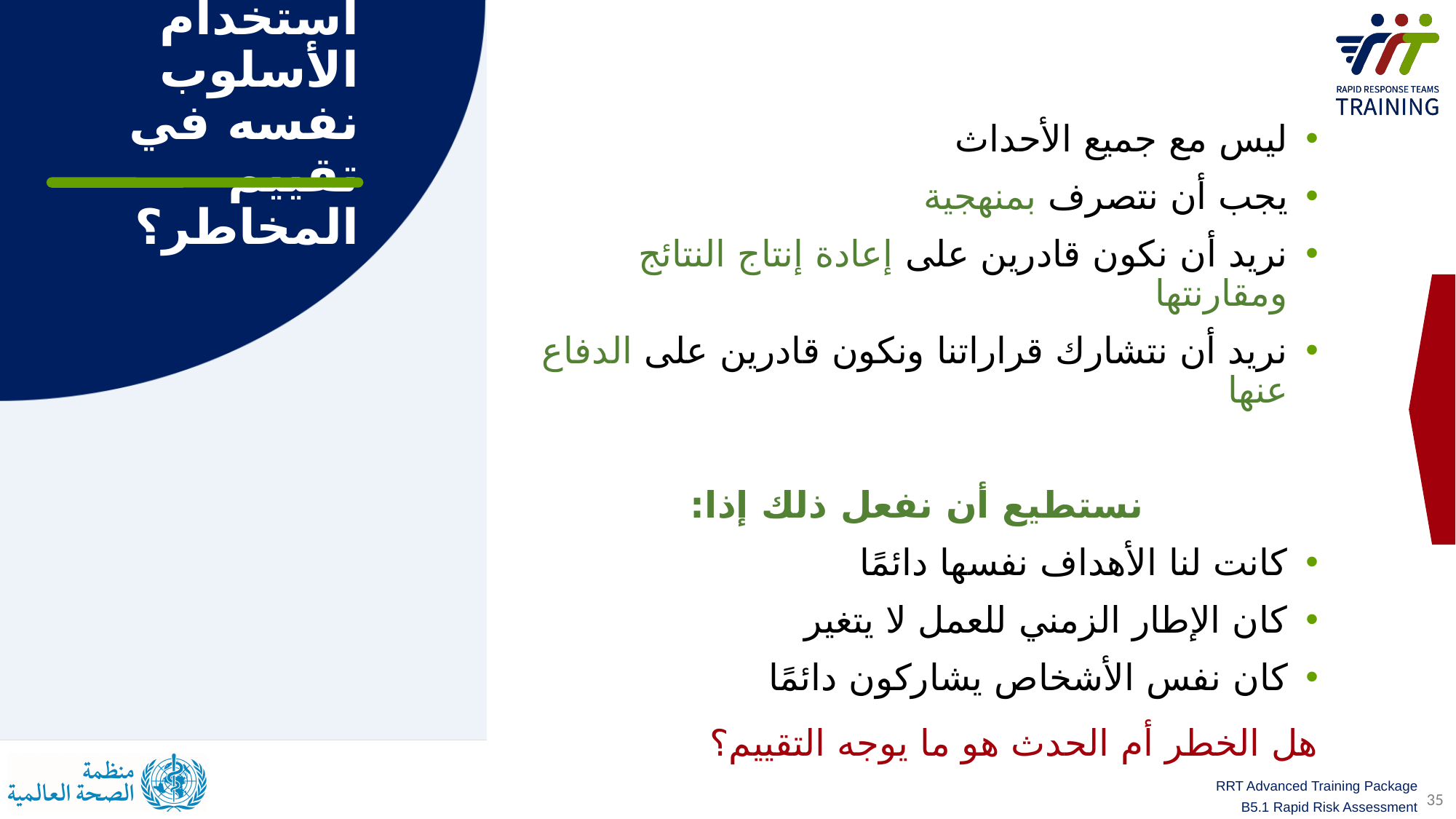

# متى يمكننا استخدام الأسلوب نفسه في تقييم المخاطر؟
ليس مع جميع الأحداث
يجب أن نتصرف بمنهجية
نريد أن نكون قادرين على إعادة إنتاج النتائج ومقارنتها
نريد أن نتشارك قراراتنا ونكون قادرين على الدفاع عنها

نستطيع أن نفعل ذلك إذا:
كانت لنا الأهداف نفسها دائمًا
كان الإطار الزمني للعمل لا يتغير
كان نفس الأشخاص يشاركون دائمًا

هل الخطر أم الحدث هو ما يوجه التقييم؟